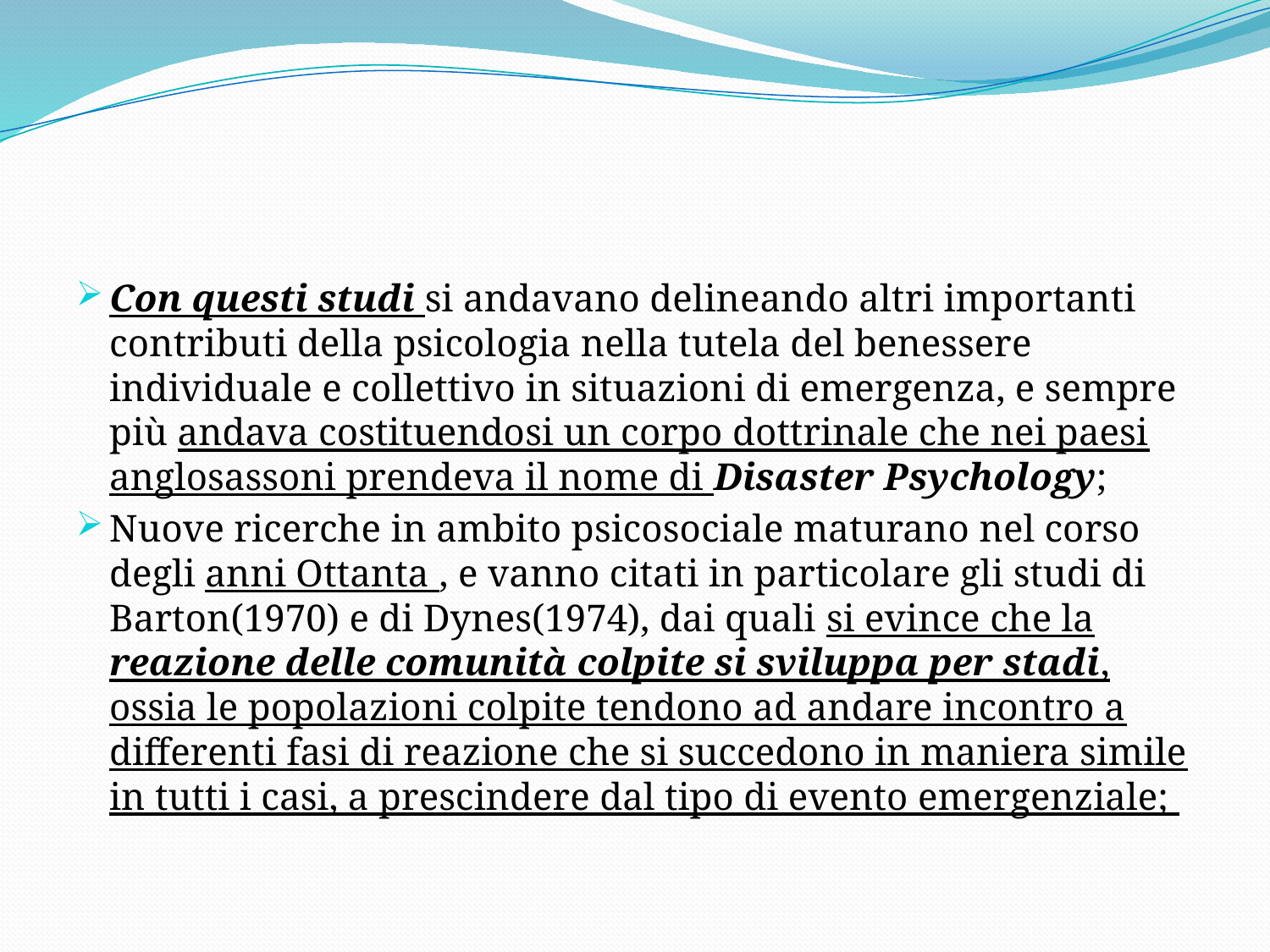

#
Con questi studi si andavano delineando altri importanti contributi della psicologia nella tutela del benessere individuale e collettivo in situazioni di emergenza, e sempre più andava costituendosi un corpo dottrinale che nei paesi anglosassoni prendeva il nome di Disaster Psychology;
Nuove ricerche in ambito psicosociale maturano nel corso degli anni Ottanta , e vanno citati in particolare gli studi di Barton(1970) e di Dynes(1974), dai quali si evince che la reazione delle comunità colpite si sviluppa per stadi, ossia le popolazioni colpite tendono ad andare incontro a differenti fasi di reazione che si succedono in maniera simile in tutti i casi, a prescindere dal tipo di evento emergenziale;